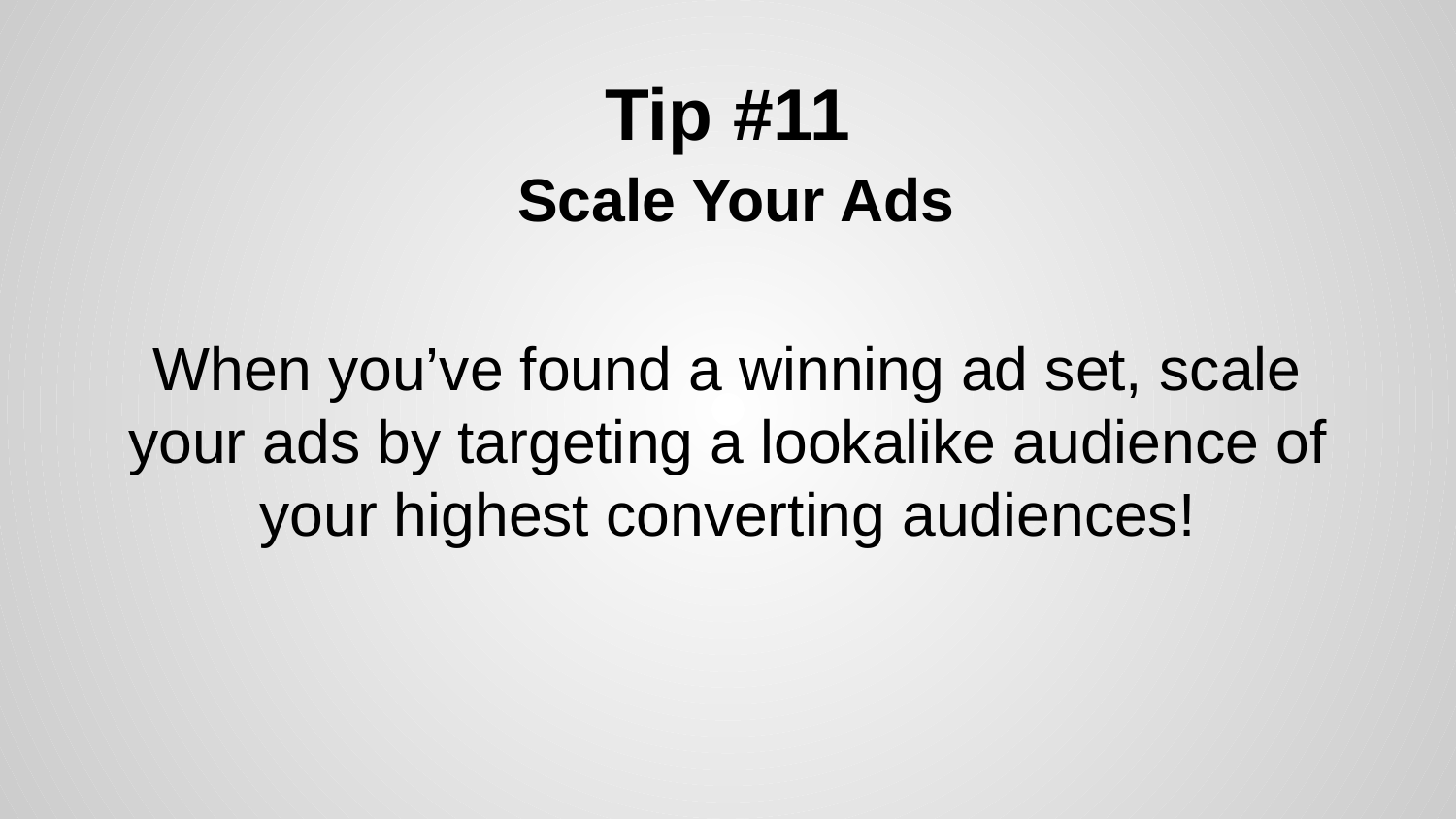

# Tip #11

 Scale Your Ads

When you’ve found a winning ad set, scale your ads by targeting a lookalike audience of your highest converting audiences!